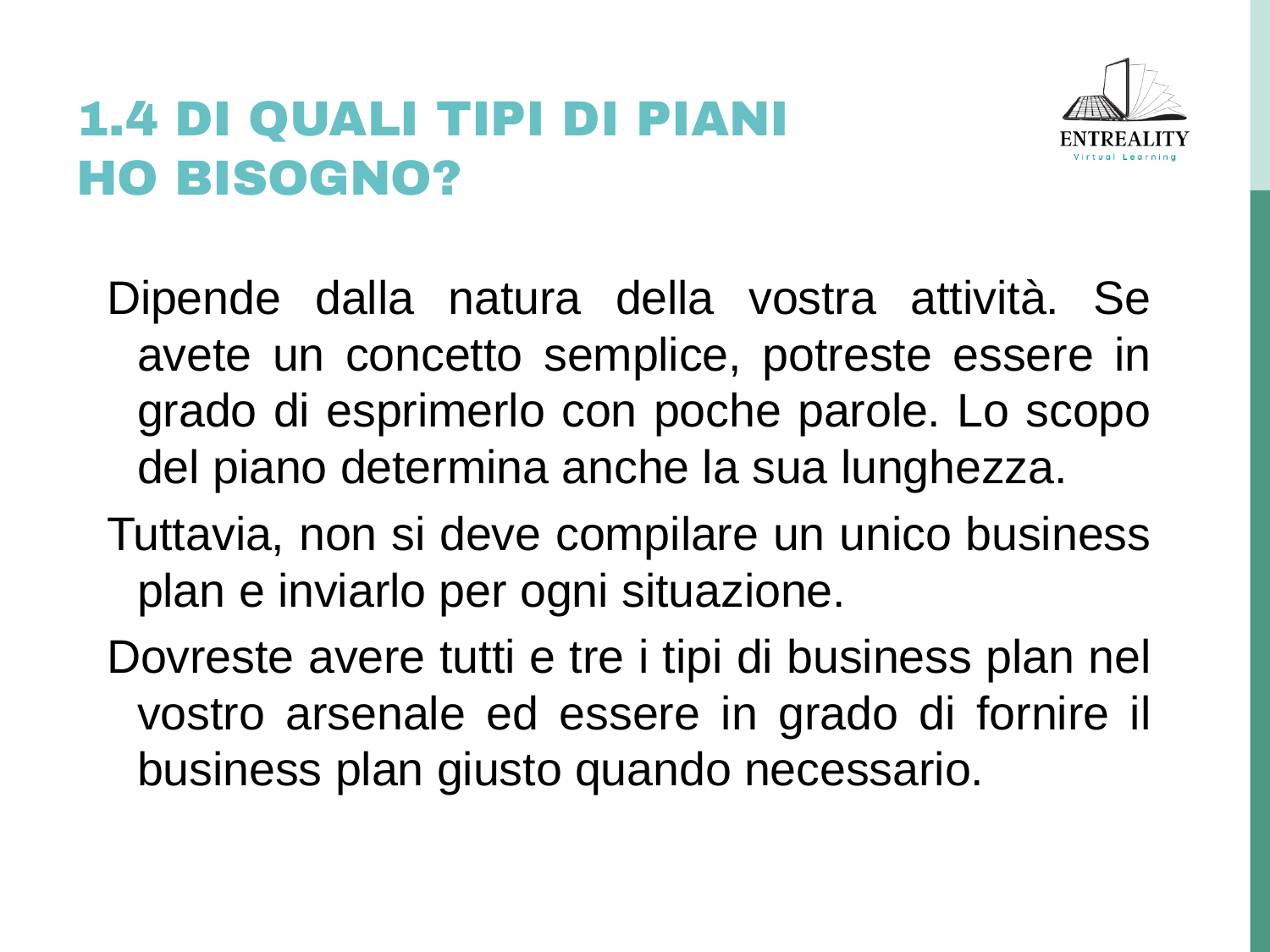

# 1.4 DI QUALI TIPI DI PIANI HO BISOGNO?
Dipende dalla natura della vostra attività. Se avete un concetto semplice, potreste essere in grado di esprimerlo con poche parole. Lo scopo del piano determina anche la sua lunghezza.
Tuttavia, non si deve compilare un unico business plan e inviarlo per ogni situazione.
Dovreste avere tutti e tre i tipi di business plan nel vostro arsenale ed essere in grado di fornire il business plan giusto quando necessario.